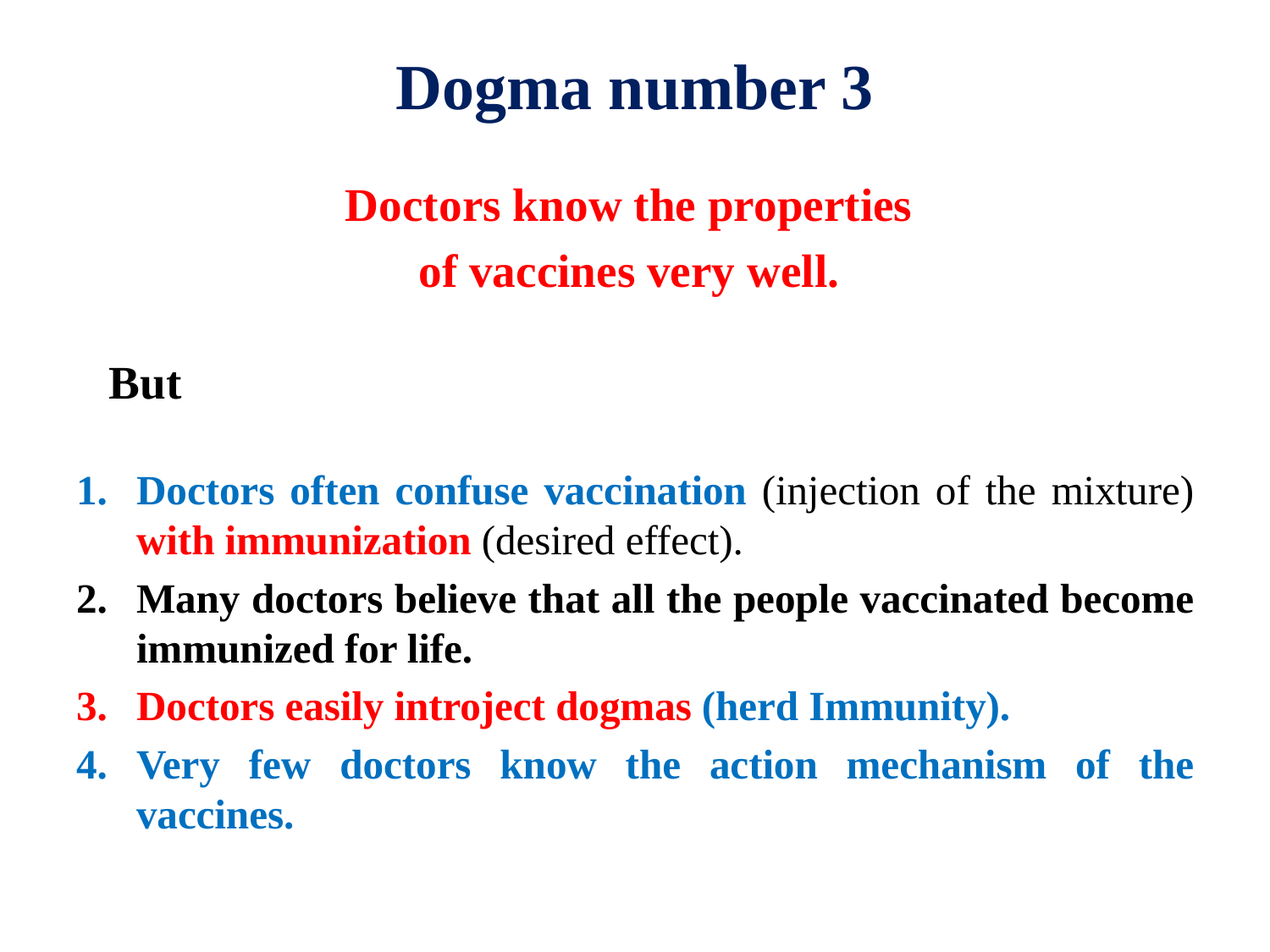

# Dogma number 3
Doctors know the properties
of vaccines very well.

    But

Doctors often confuse vaccination (injection of the mixture) with immunization (desired effect).
Many doctors believe that all the people vaccinated become immunized for life.
Doctors easily introject dogmas (herd Immunity).
Very few doctors know the action mechanism of the vaccines.